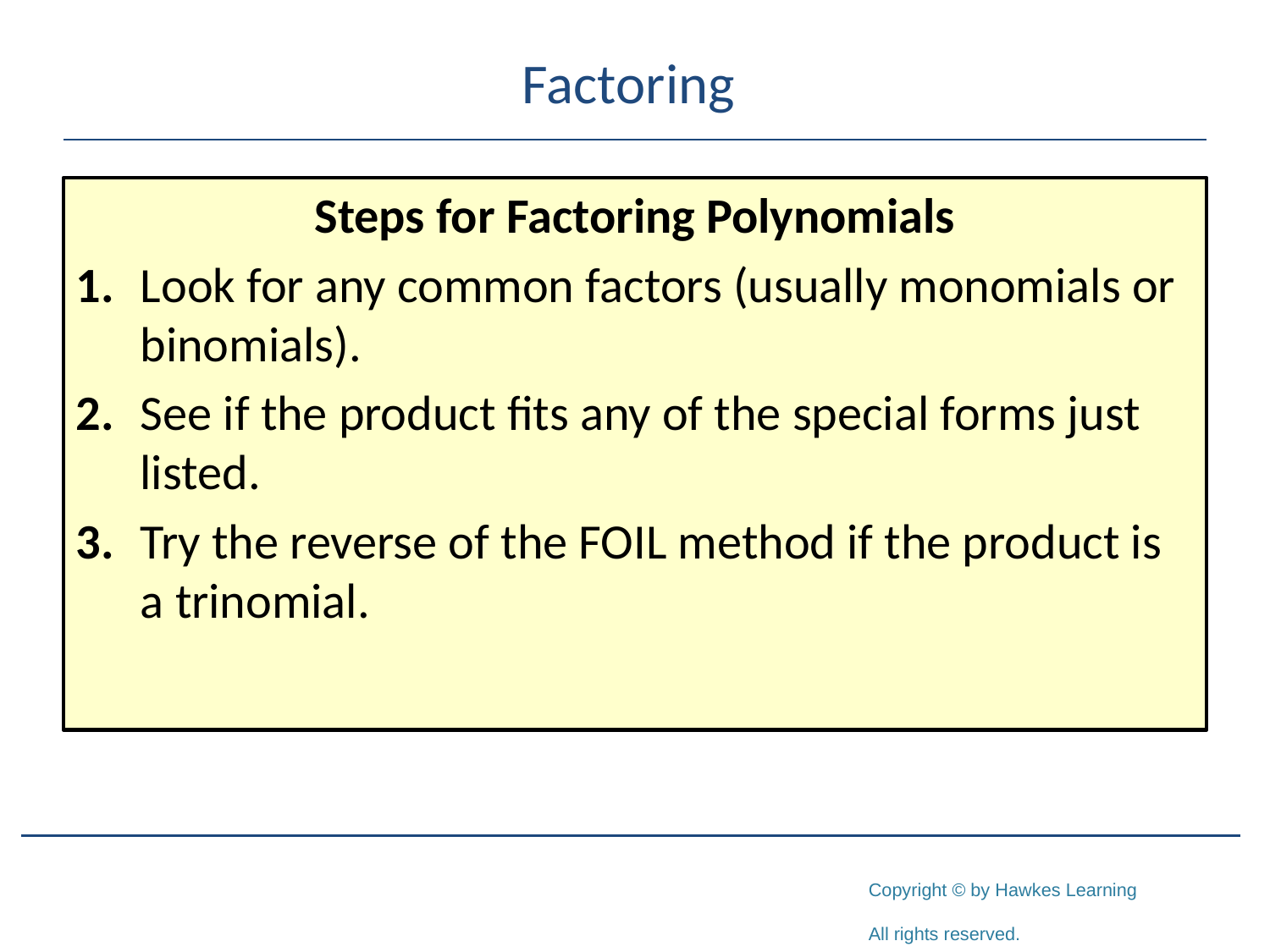

# Factoring
Steps for Factoring Polynomials
1.	Look for any common factors (usually monomials or binomials).
2.	See if the product fits any of the special forms just listed.
3.	Try the reverse of the FOIL method if the product is a trinomial.